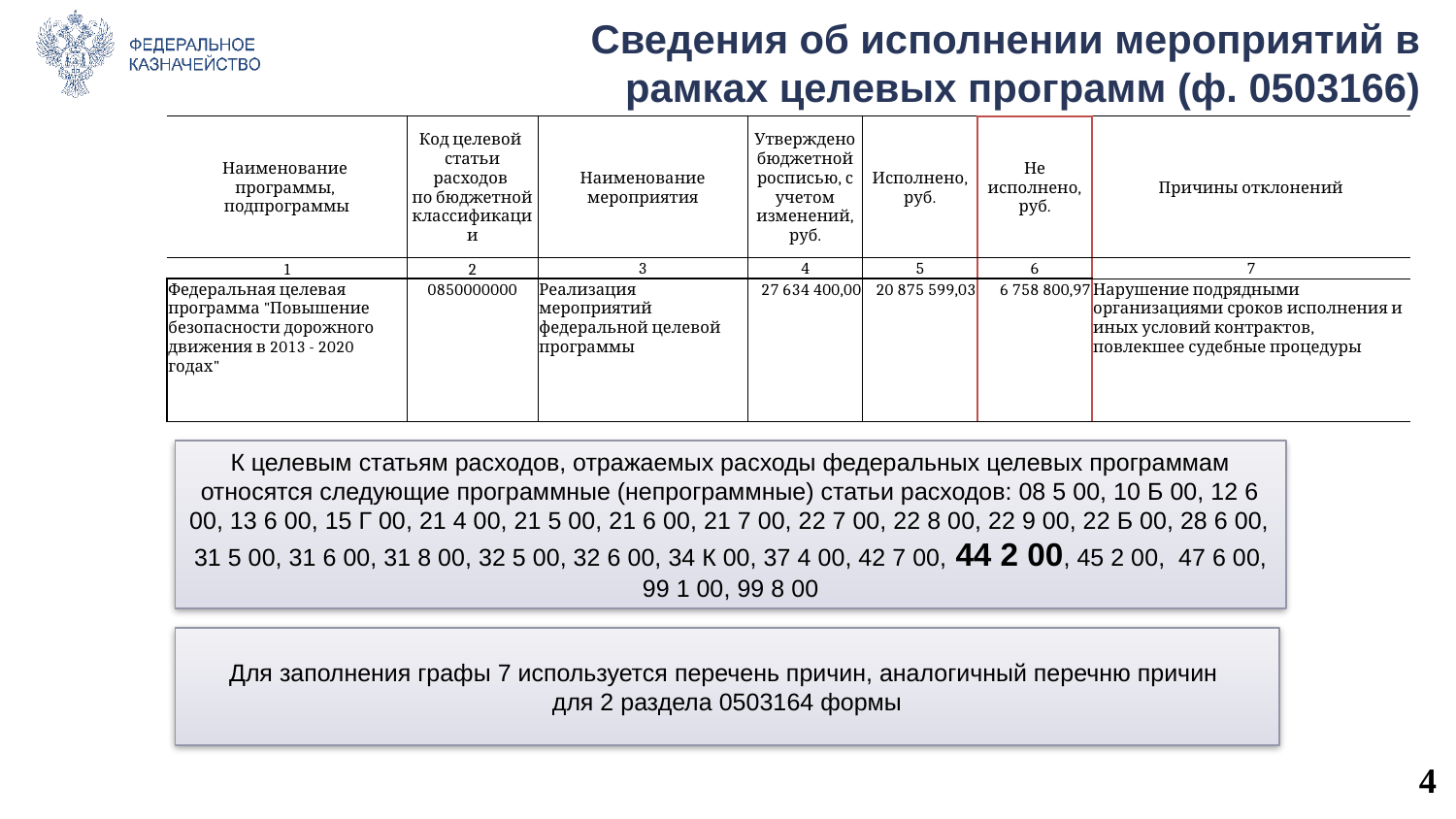

Сведения об исполнении мероприятий в рамках целевых программ (ф. 0503166)
|  |  |  |  |  |  |  |
| --- | --- | --- | --- | --- | --- | --- |
|  |  |  |  |  |  |  |
| Наименование программы, подпрограммы | Код целевой статьи расходов по бюджетной классификации | Наименование мероприятия | Утверждено бюджетной росписью, с учетом изменений, руб. | Исполнено, руб. | Не исполнено, руб. | Причины отклонений |
| 1 | 2 | 3 | 4 | 5 | 6 | 7 |
| Федеральная целевая программа "Повышение безопасности дорожного движения в 2013 - 2020 годах" | 0850000000 | Реализация мероприятий федеральной целевой программы | 27 634 400,00 | 20 875 599,03 | 6 758 800,97 | Нарушение подрядными организациями сроков исполнения и иных условий контрактов, повлекшее судебные процедуры |
К целевым статьям расходов, отражаемых расходы федеральных целевых программам относятся следующие программные (непрограммные) статьи расходов: 08 5 00, 10 Б 00, 12 6 00, 13 6 00, 15 Г 00, 21 4 00, 21 5 00, 21 6 00, 21 7 00, 22 7 00, 22 8 00, 22 9 00, 22 Б 00, 28 6 00, 31 5 00, 31 6 00, 31 8 00, 32 5 00, 32 6 00, 34 К 00, 37 4 00, 42 7 00, 44 2 00, 45 2 00,  47 6 00, 99 1 00, 99 8 00

Для заполнения графы 7 используется перечень причин, аналогичный перечню причин
для 2 раздела 0503164 формы

4